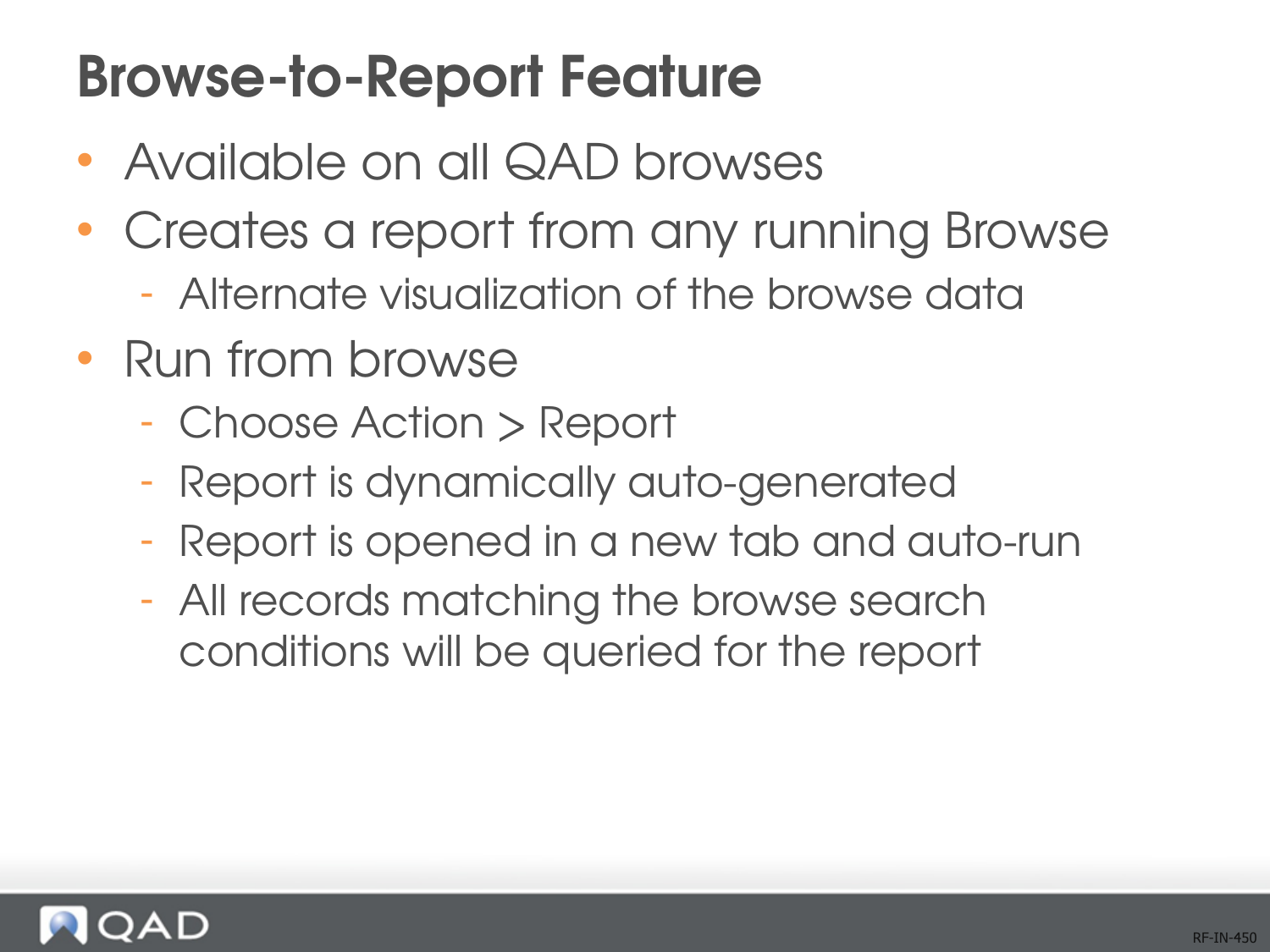

# Browse-to-Report Feature
Available on all QAD browses
Creates a report from any running Browse
Alternate visualization of the browse data
Run from browse
Choose Action > Report
Report is dynamically auto-generated
Report is opened in a new tab and auto-run
All records matching the browse search conditions will be queried for the report
RF-IN-450